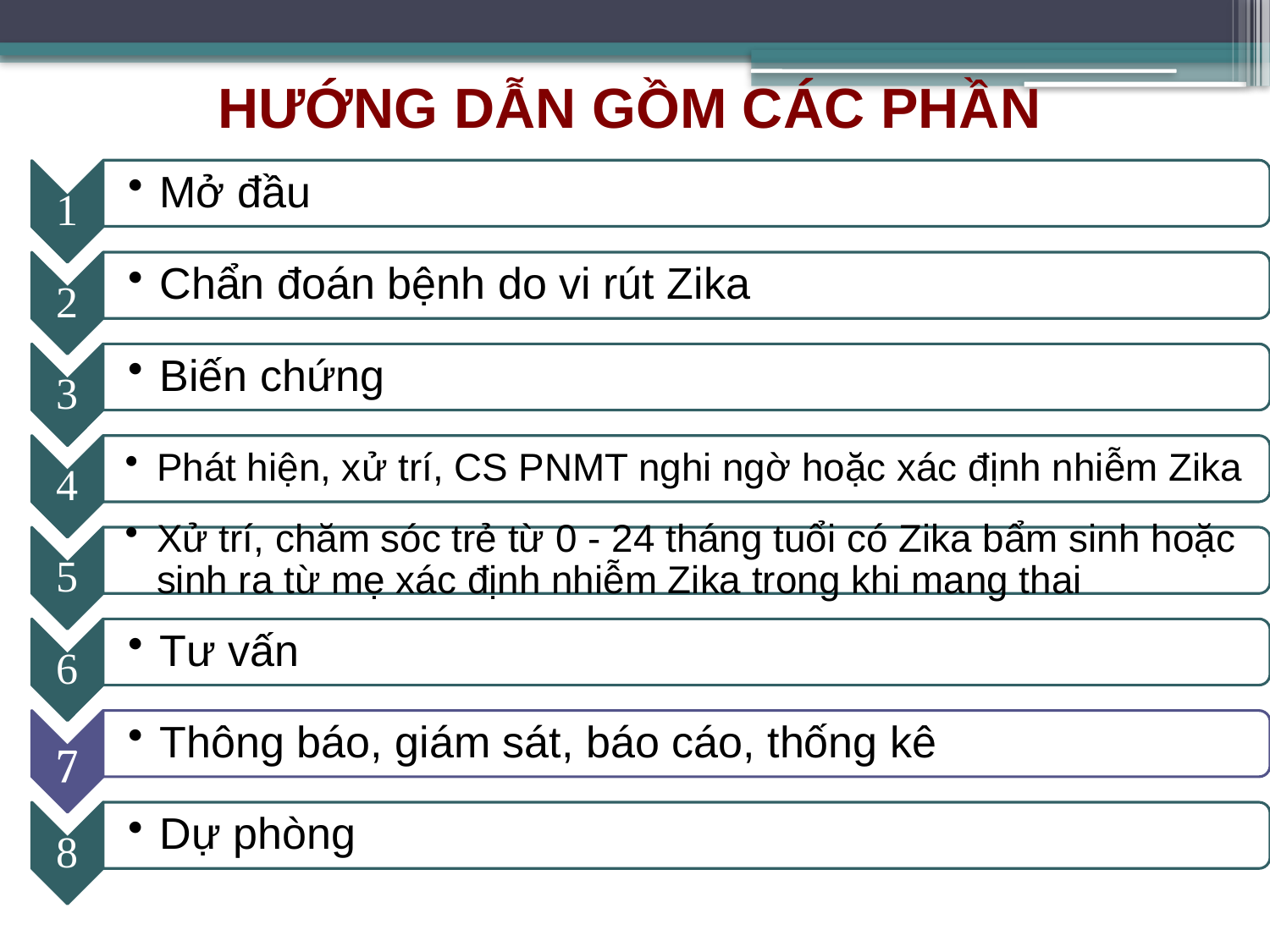

# HƯỚNG DẪN GỒM CÁC PHẦN
1
Mở đầu
2
Chẩn đoán bệnh do vi rút Zika
3
Biến chứng
4
Phát hiện, xử trí, CS PNMT nghi ngờ hoặc xác định nhiễm Zika
5
Xử trí, chăm sóc trẻ từ 0 - 24 tháng tuổi có Zika bẩm sinh hoặc sinh ra từ mẹ xác định nhiễm Zika trong khi mang thai
6
Tư vấn
7
Thông báo, giám sát, báo cáo, thống kê
8
Dự phòng